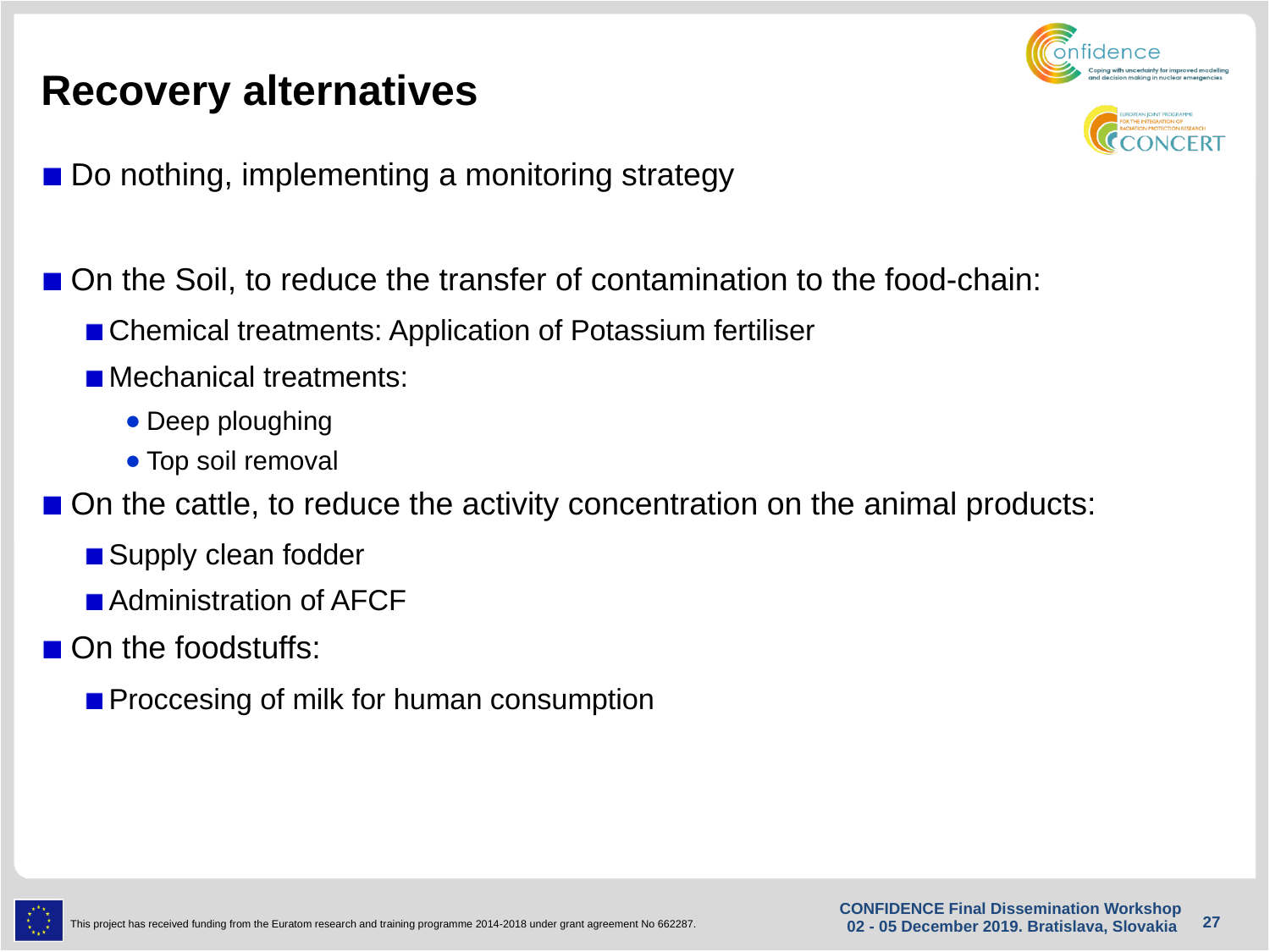

# Recovery alternatives
Do nothing, implementing a monitoring strategy

On the Soil, to reduce the transfer of contamination to the food-chain:
Chemical treatments: Application of Potassium fertiliser
Mechanical treatments:
Deep ploughing
Top soil removal
On the cattle, to reduce the activity concentration on the animal products:
Supply clean fodder
Administration of AFCF
On the foodstuffs:
Proccesing of milk for human consumption

CONFIDENCE Final Dissemination Workshop  02 - 05 December 2019. Bratislava, Slovakia
27